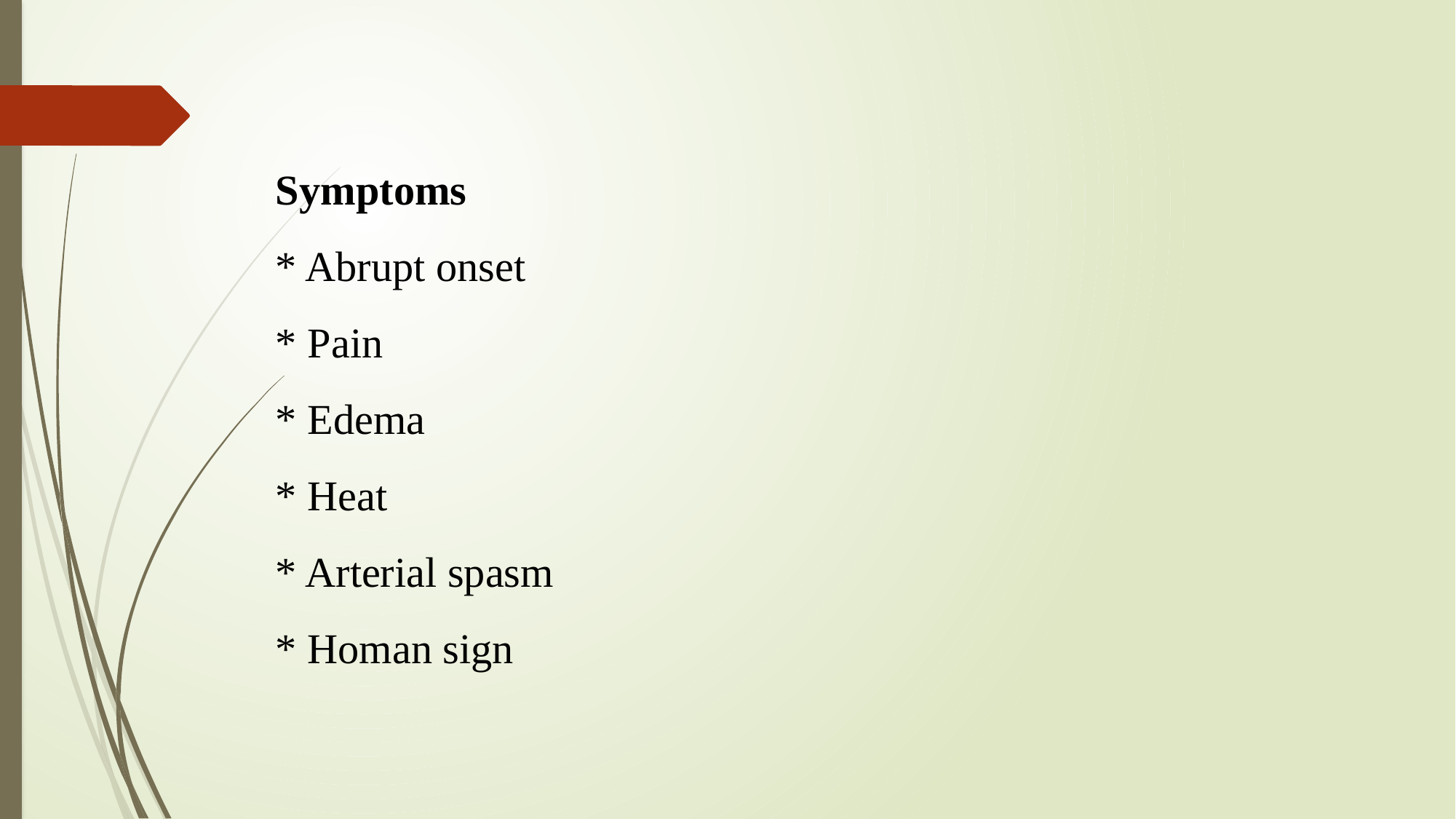

Symptoms
* Abrupt onset
* Pain
* Edema
* Heat
* Arterial spasm
* Homan sign